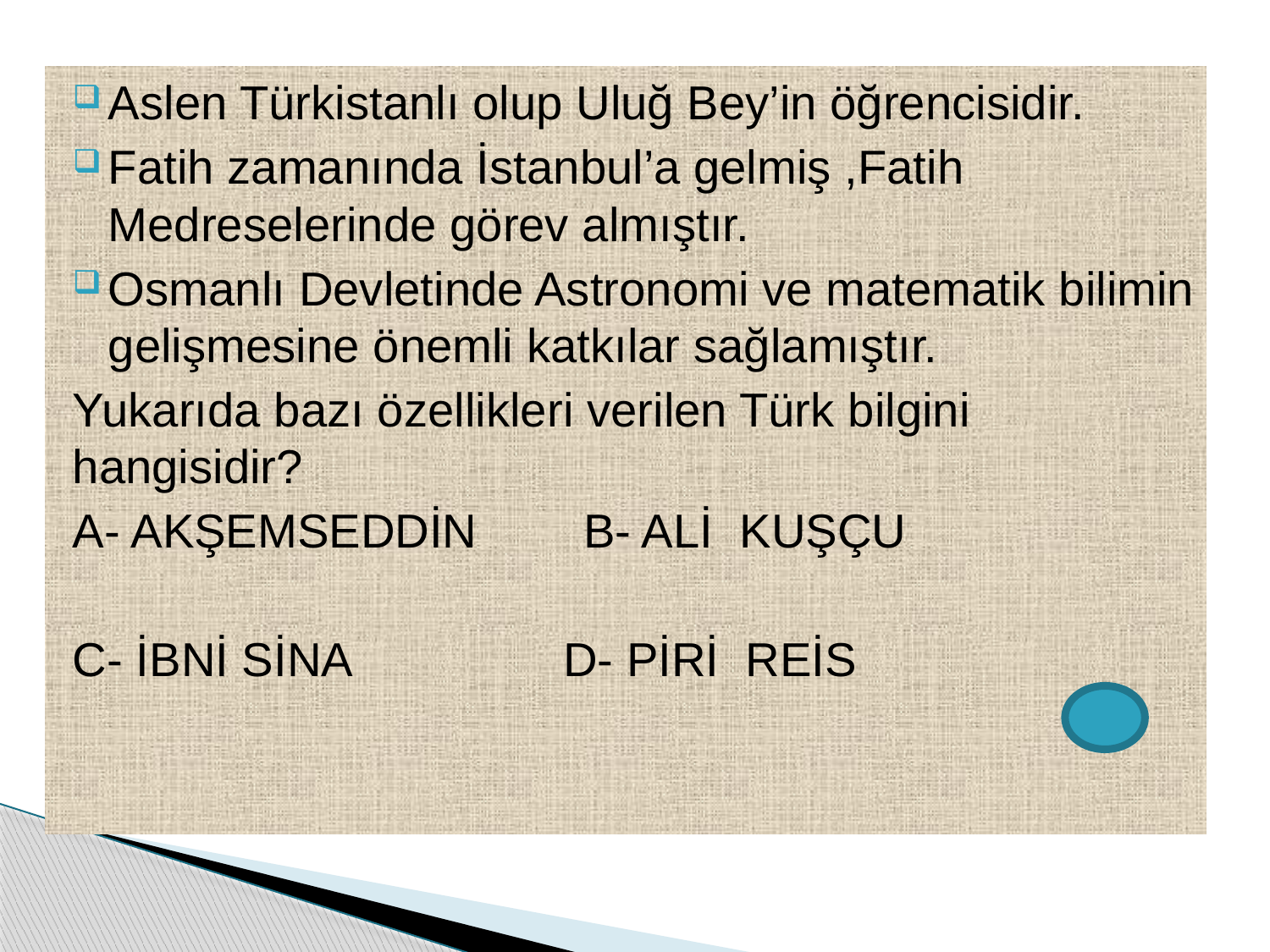

Aslen Türkistanlı olup Uluğ Bey’in öğrencisidir.
Fatih zamanında İstanbul’a gelmiş ,Fatih Medreselerinde görev almıştır.
Osmanlı Devletinde Astronomi ve matematik bilimin gelişmesine önemli katkılar sağlamıştır.
Yukarıda bazı özellikleri verilen Türk bilgini hangisidir?
A- AKŞEMSEDDİN        B- ALİ  KUŞÇU

C- İBNİ SİNA                D- PİRİ  REİS